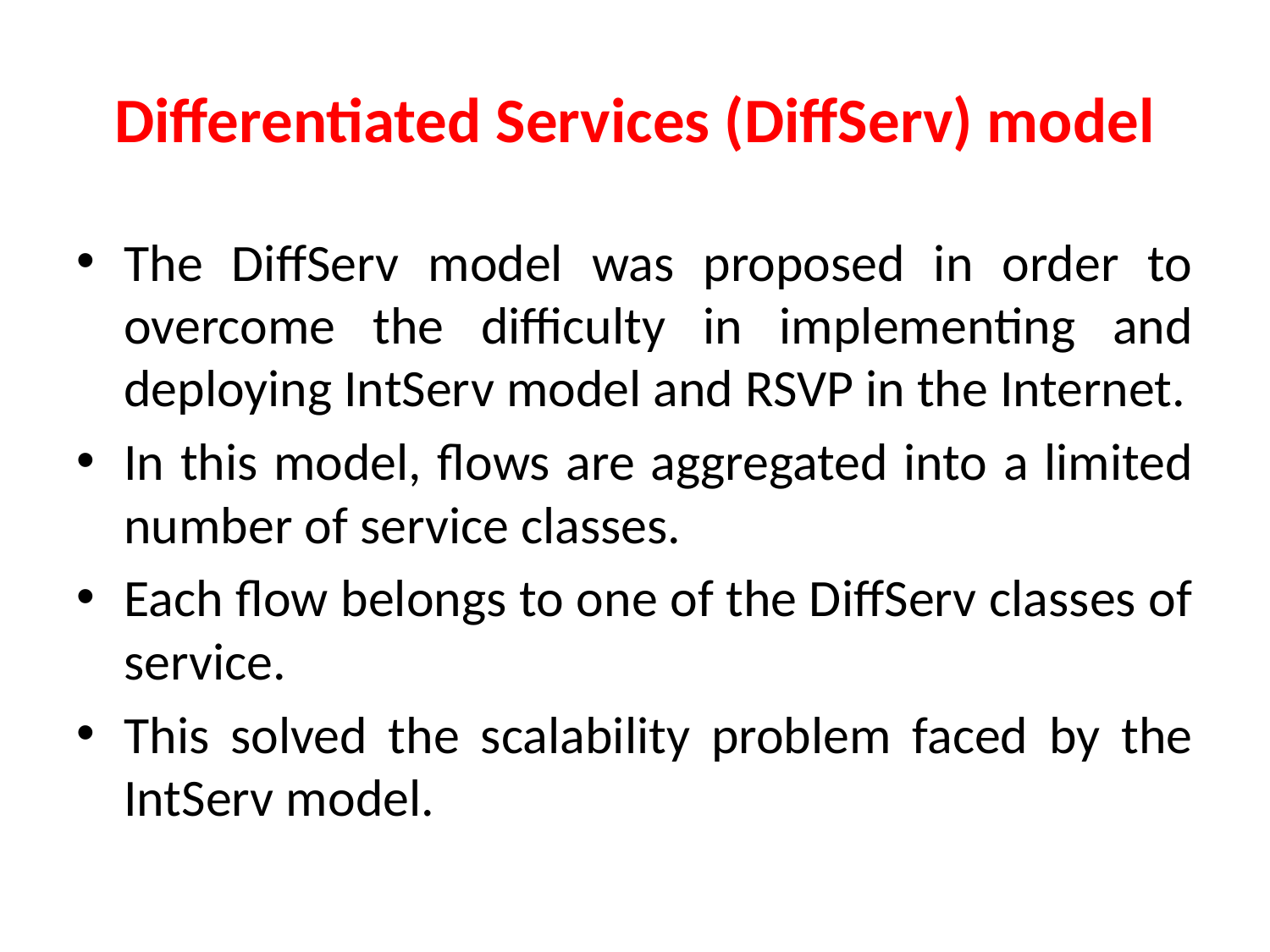

# Differentiated Services (DiffServ) model
The DiffServ model was proposed in order to overcome the difficulty in implementing and deploying IntServ model and RSVP in the Internet.
In this model, flows are aggregated into a limited number of service classes.
Each flow belongs to one of the DiffServ classes of service.
This solved the scalability problem faced by the IntServ model.